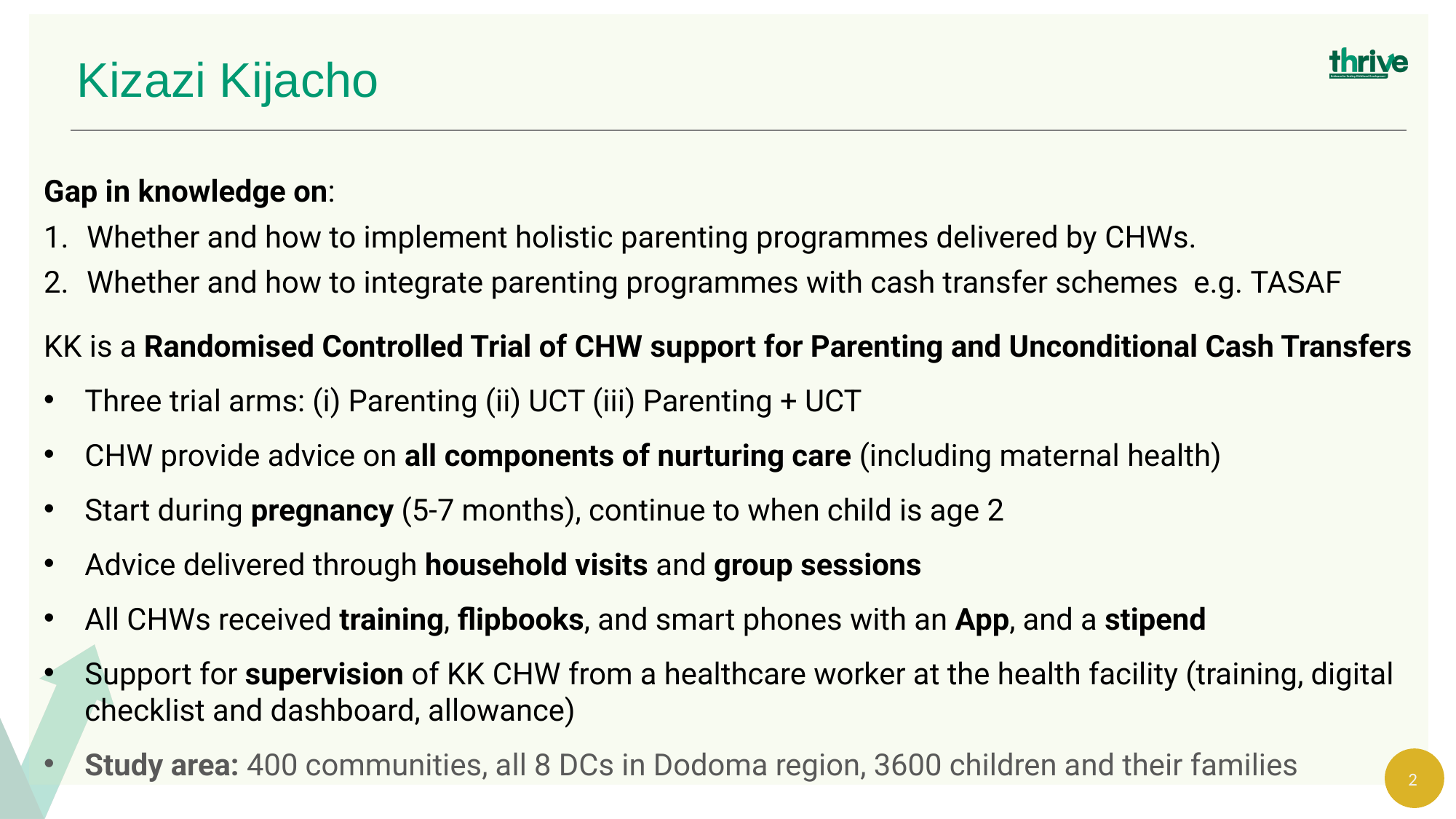

Kizazi Kijacho
Gap in knowledge on:
Whether and how to implement holistic parenting programmes delivered by CHWs.
Whether and how to integrate parenting programmes with cash transfer schemes  e.g. TASAF
KK is a Randomised Controlled Trial of CHW support for Parenting and Unconditional Cash Transfers
Three trial arms: (i) Parenting (ii) UCT (iii) Parenting + UCT
CHW provide advice on all components of nurturing care (including maternal health)
Start during pregnancy (5-7 months), continue to when child is age 2
Advice delivered through household visits and group sessions
All CHWs received training, flipbooks, and smart phones with an App, and a stipend
Support for supervision of KK CHW from a healthcare worker at the health facility (training, digital checklist and dashboard, allowance)
Study area: 400 communities, all 8 DCs in Dodoma region, 3600 children and their families